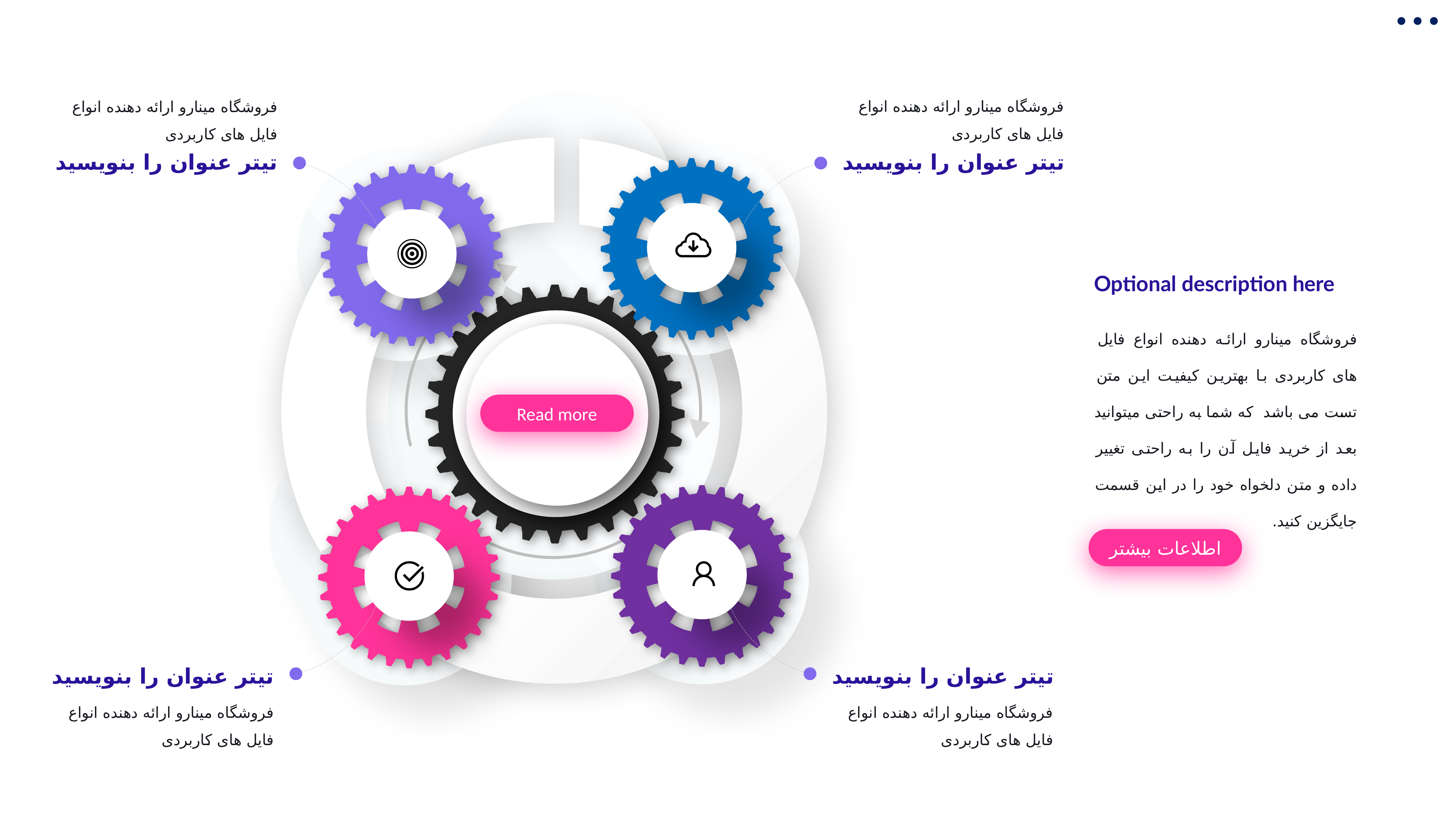

تیتر عنوان را بنویسید
فروشگاه مینارو ارائه دهنده انواع فایل های کاربردی

تیتر عنوان را بنویسید
فروشگاه مینارو ارائه دهنده انواع فایل های کاربردی

Optional description here

فروشگاه مینارو ارائه دهنده انواع فایل های کاربردی با بهترین کیفیت این متن تست می باشد  که شما به راحتی میتوانید بعد از خرید فایل آن را به راحتی تغییر داده و متن دلخواه خود را در این قسمت جایگزین کنید.

Read more

تیتر عنوان را بنویسید
فروشگاه مینارو ارائه دهنده انواع فایل های کاربردی

تیتر عنوان را بنویسید
فروشگاه مینارو ارائه دهنده انواع فایل های کاربردی

اطلاعات بیشتر